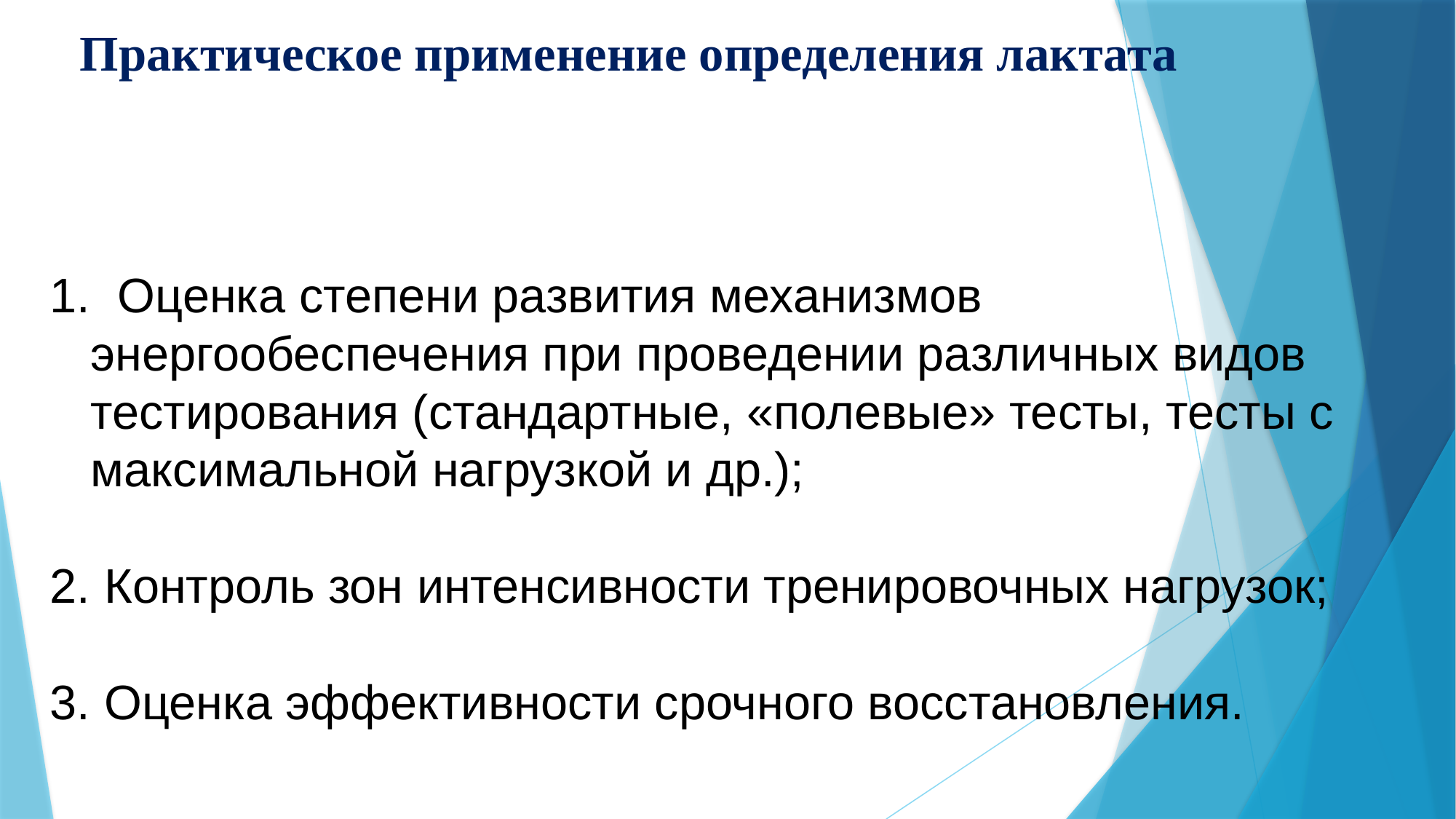

# Практическое применение определения лактата
  Оценка степени развития механизмов энергообеспечения при проведении различных видов тестирования (стандартные, «полевые» тесты, тесты с максимальной нагрузкой и др.);

 Контроль зон интенсивности тренировочных нагрузок;

 Оценка эффективности срочного восстановления.